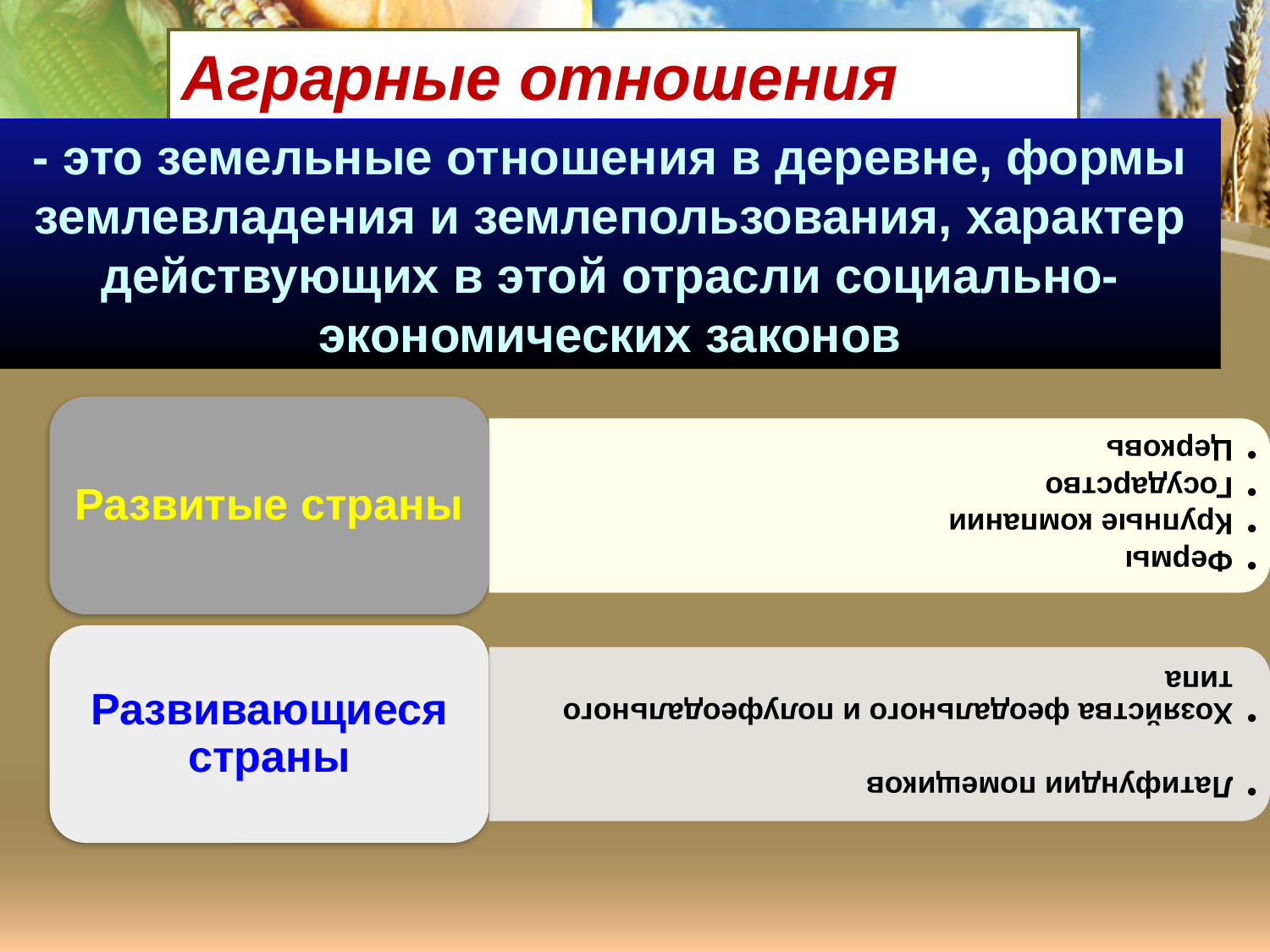

# Аграрные отношения
- это земельные отношения в деревне, формы землевладения и землепользования, характер действующих в этой отрасли социально-экономических законов
Фермы
Крупные компании
Государство
Церковь
Развитые страны
Латифундии помещиков

Хозяйства феодального и полуфеодального типа
Развивающиеся страны